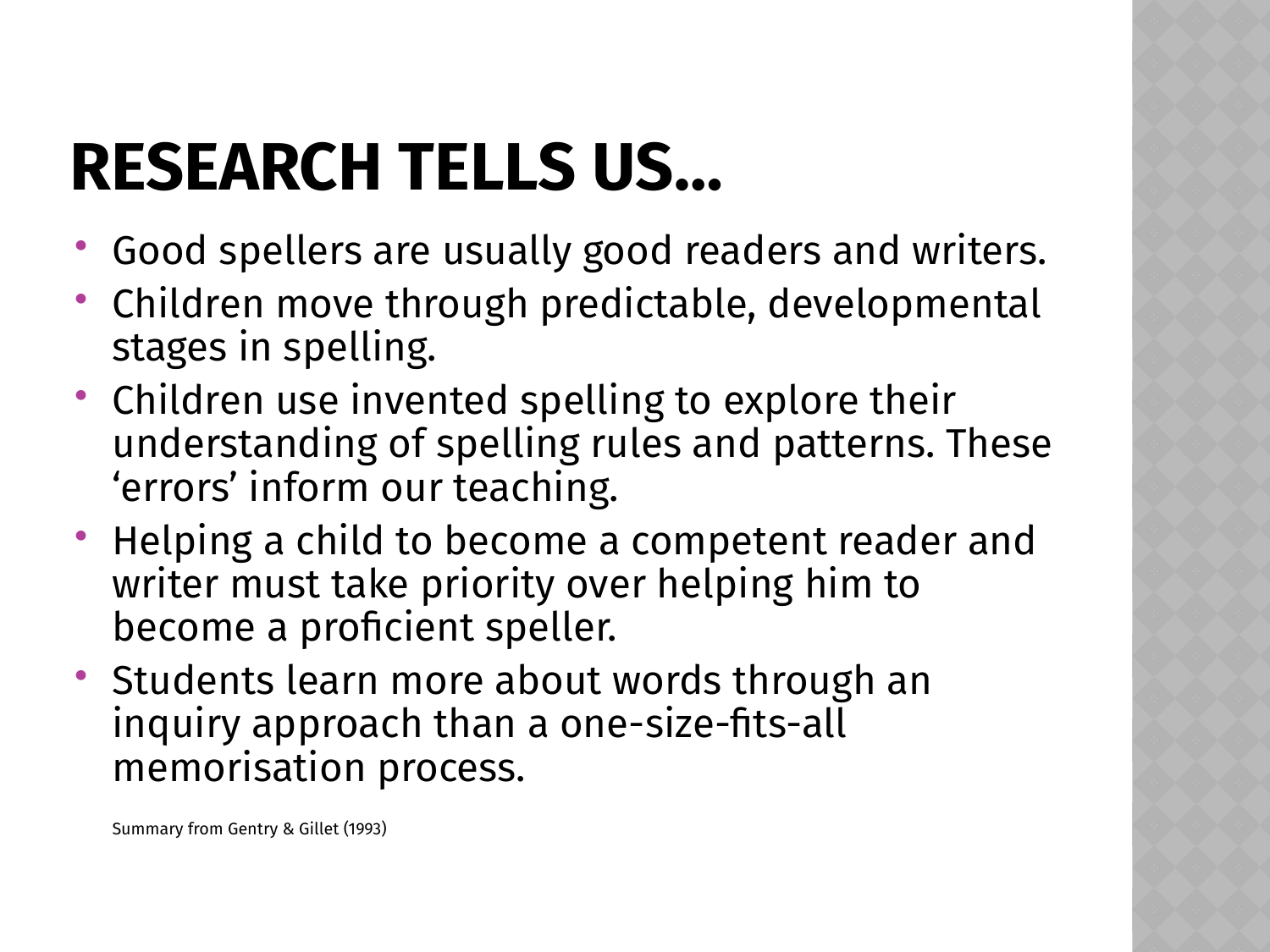

# Research tells us…
Good spellers are usually good readers and writers.
Children move through predictable, developmental stages in spelling.
Children use invented spelling to explore their understanding of spelling rules and patterns. These ‘errors’ inform our teaching.
Helping a child to become a competent reader and writer must take priority over helping him to become a proficient speller.
Students learn more about words through an inquiry approach than a one-size-fits-all memorisation process.
						Summary from Gentry & Gillet (1993)